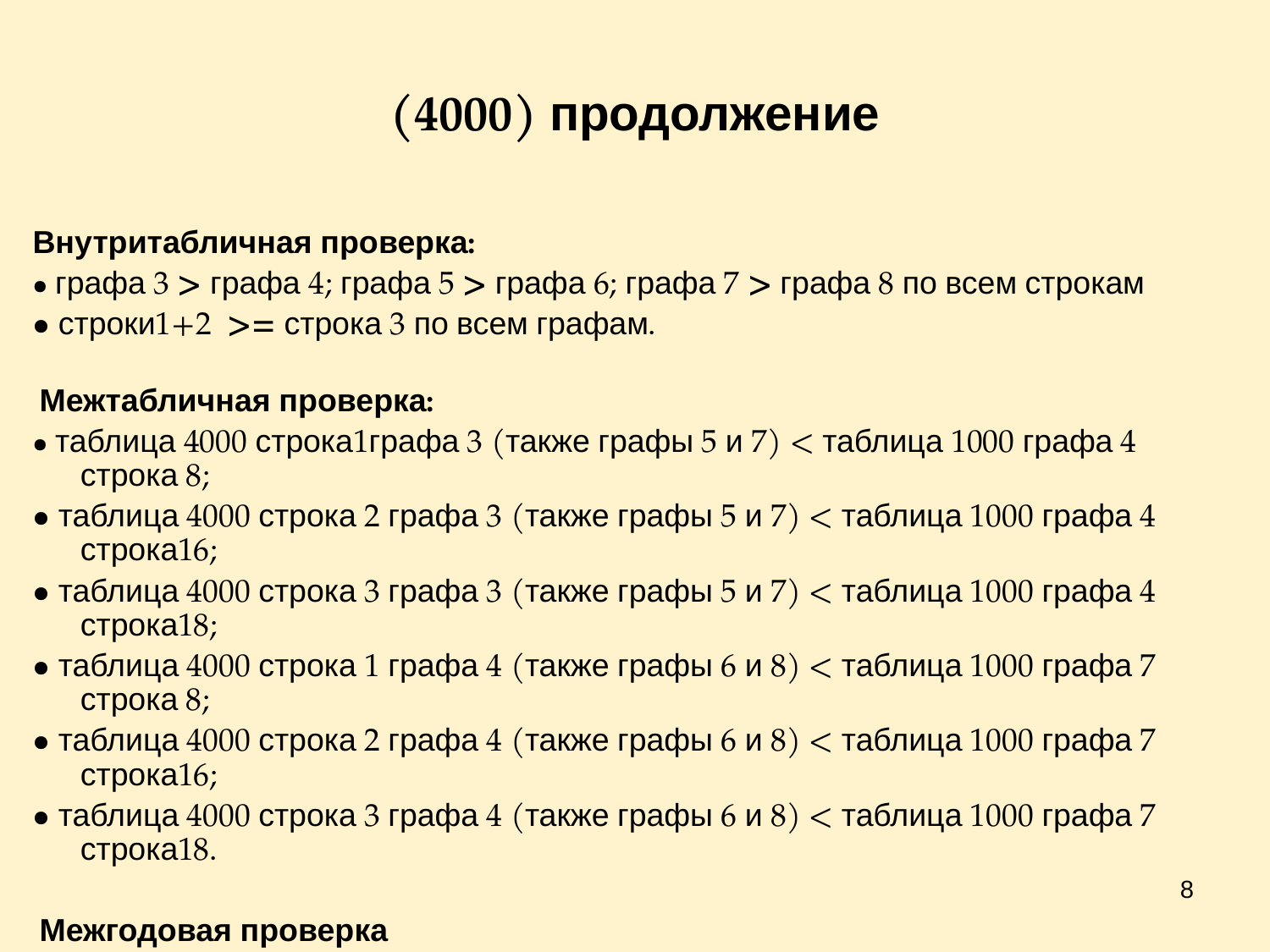

# (4000) продолжение
Внутритабличная проверка:
• графа 3 > графа 4; графа 5 > графа 6; графа 7 > графа 8 по всем строкам
• строки1+2  >= строка 3 по всем графам.

 Межтабличная проверка:
• таблица 4000 строка1графа 3 (также графы 5 и 7) < таблица 1000 графа 4 строка 8;
• таблица 4000 строка 2 графа 3 (также графы 5 и 7) < таблица 1000 графа 4 строка16;
• таблица 4000 строка 3 графа 3 (также графы 5 и 7) < таблица 1000 графа 4 строка18;
• таблица 4000 строка 1 графа 4 (также графы 6 и 8) < таблица 1000 графа 7 строка 8;
• таблица 4000 строка 2 графа 4 (также графы 6 и 8) < таблица 1000 графа 7 строка16;
• таблица 4000 строка 3 графа 4 (также графы 6 и 8) < таблица 1000 графа 7 строка18.

 Межгодовая проверка
• Межгодовая проверка числа ВИЧ-инфицированных пациентов (графа 3 таблица 4000) – контроль условный, дается для сравнения и анализа.

8